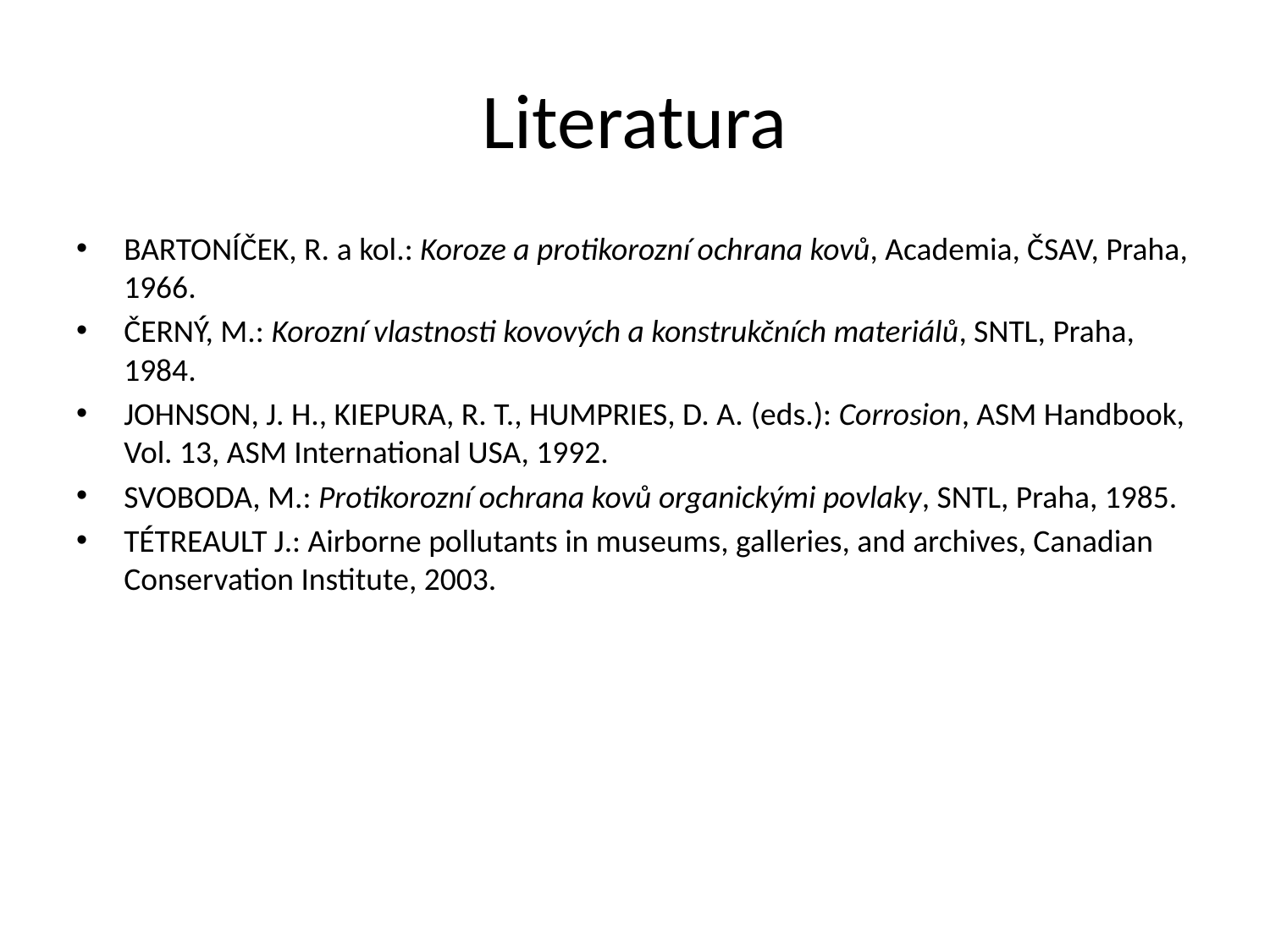

# Literatura
Bartoníček, R. a kol.: Koroze a protikorozní ochrana kovů, Academia, ČSAV, Praha, 1966.
Černý, M.: Korozní vlastnosti kovových a konstrukčních materiálů, SNTL, Praha, 1984.
Johnson, J. H., Kiepura, R. T., Humpries, D. A. (eds.): Corrosion, ASM Handbook, Vol. 13, ASM International USA, 1992.
Svoboda, M.: Protikorozní ochrana kovů organickými povlaky, SNTL, Praha, 1985.
Tétreault J.: Airborne pollutants in museums, galleries, and archives, Canadian Conservation Institute, 2003.